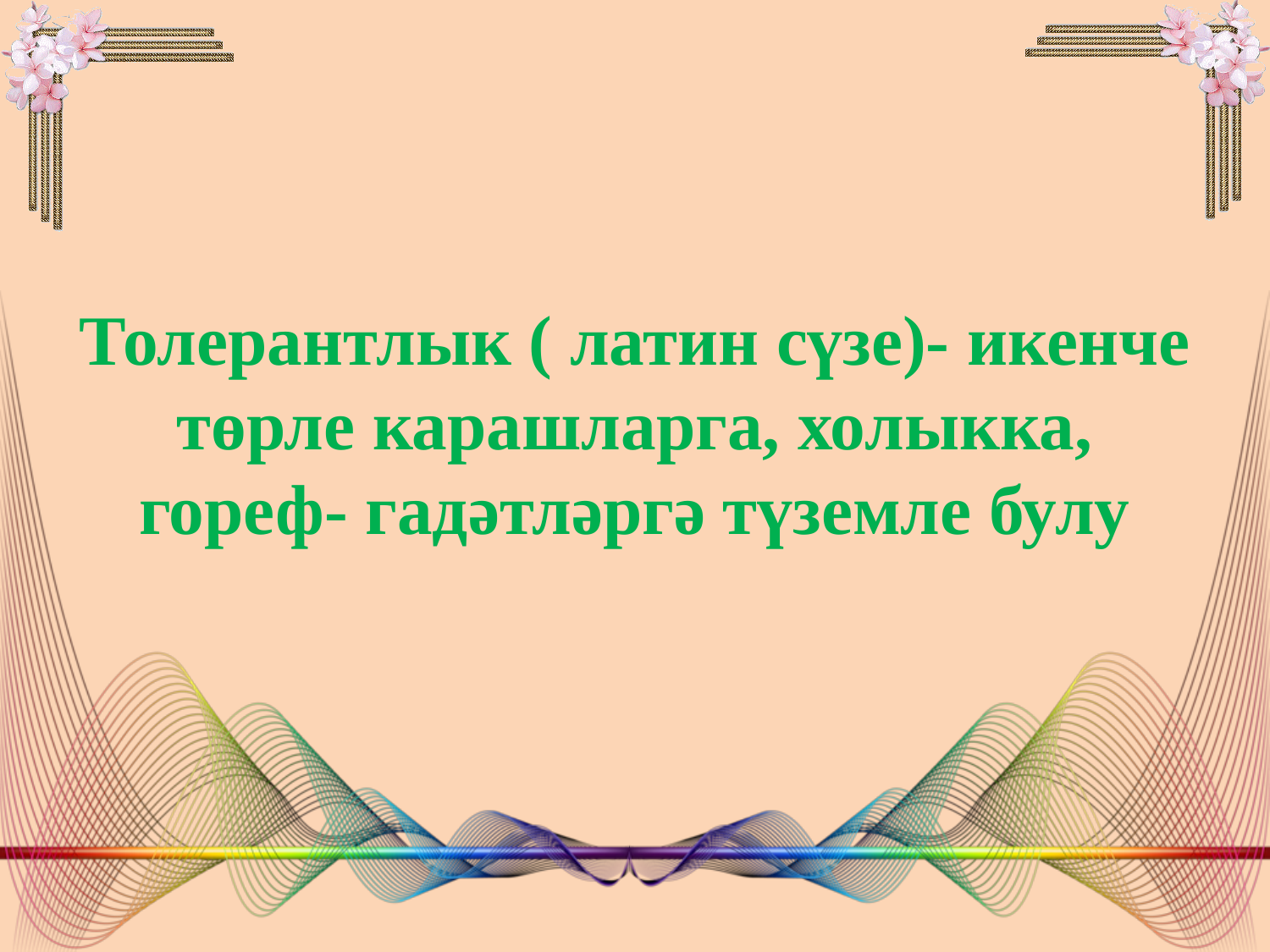

# Толерантлык ( латин сүзе)- икенче төрле карашларга, холыкка, гореф- гадәтләргә түземле булу